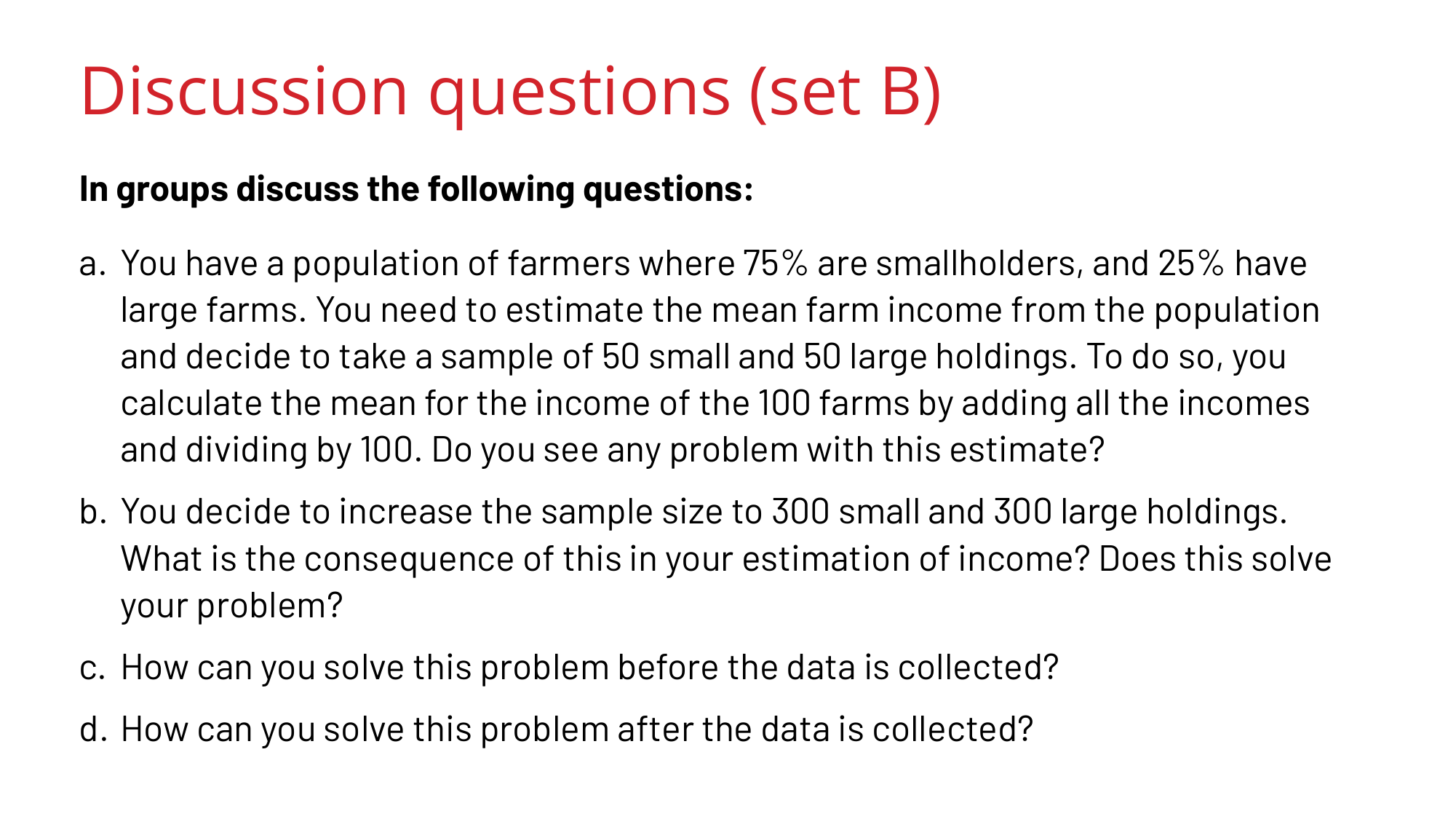

# Discussion questions (set B)
In groups discuss the following questions:
You have a population of farmers where 75% are smallholders, and 25% have large farms. You need to estimate the mean farm income from the population and decide to take a sample of 50 small and 50 large holdings. To do so, you calculate the mean for the income of the 100 farms by adding all the incomes and dividing by 100. Do you see any problem with this estimate?
You decide to increase the sample size to 300 small and 300 large holdings. What is the consequence of this in your estimation of income? Does this solve your problem?
How can you solve this problem before the data is collected?
How can you solve this problem after the data is collected?